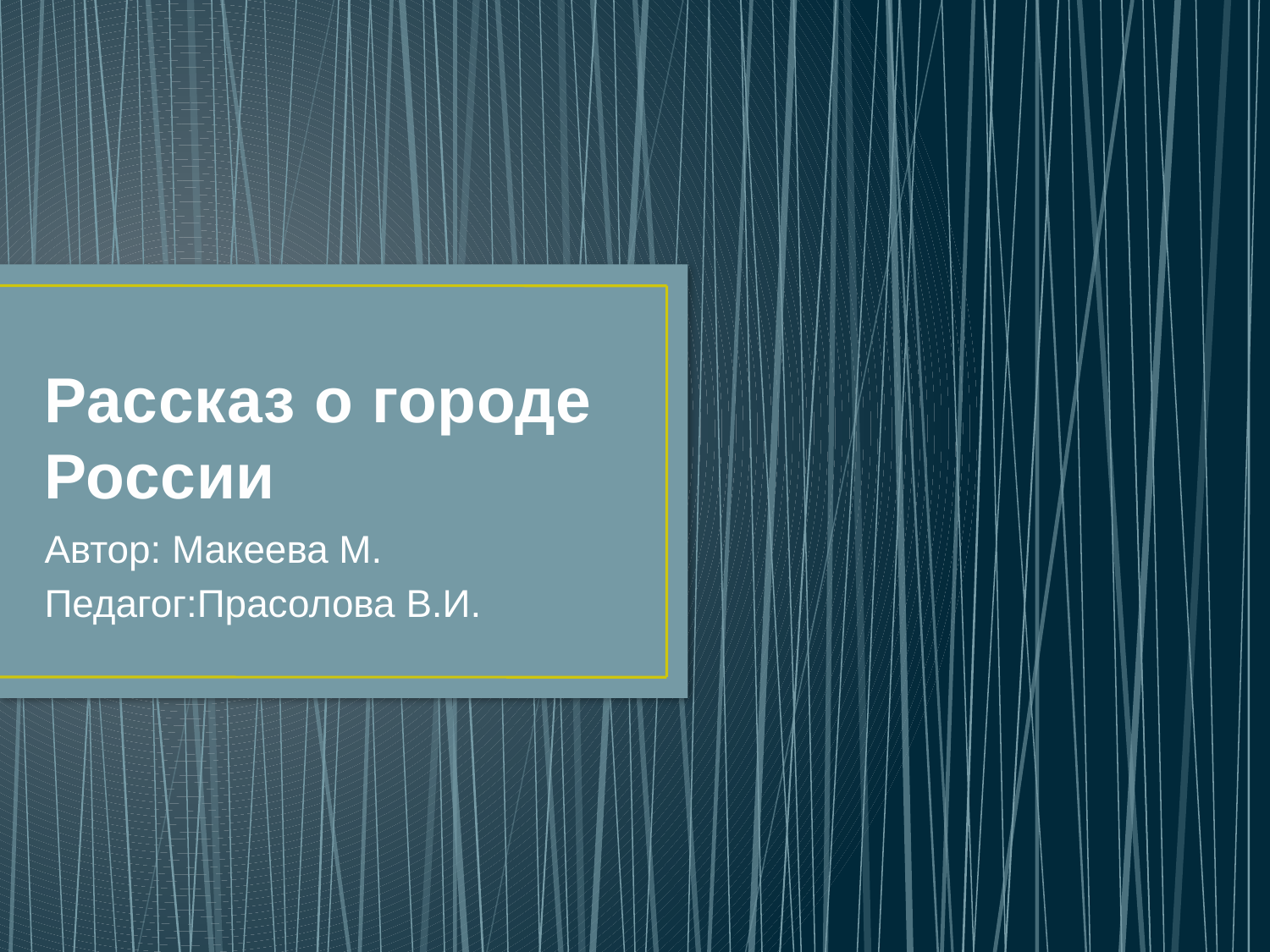

# Рассказ о городе России
Автор: Макеева М.
Педагог:Прасолова В.И.